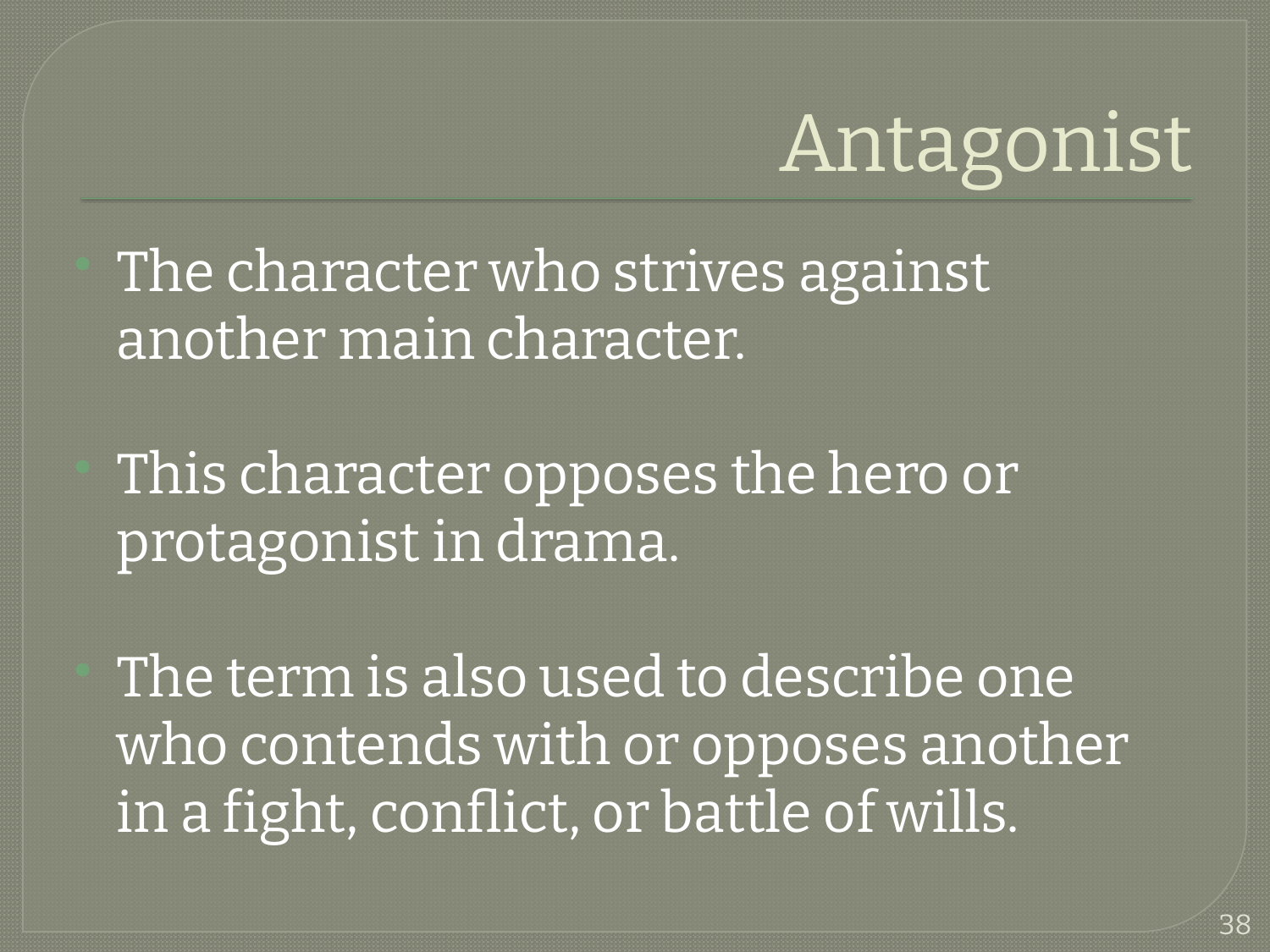

# Antagonist
The character who strives against another main character.

This character opposes the hero or protagonist in drama.

The term is also used to describe one who contends with or opposes another in a fight, conflict, or battle of wills.
38